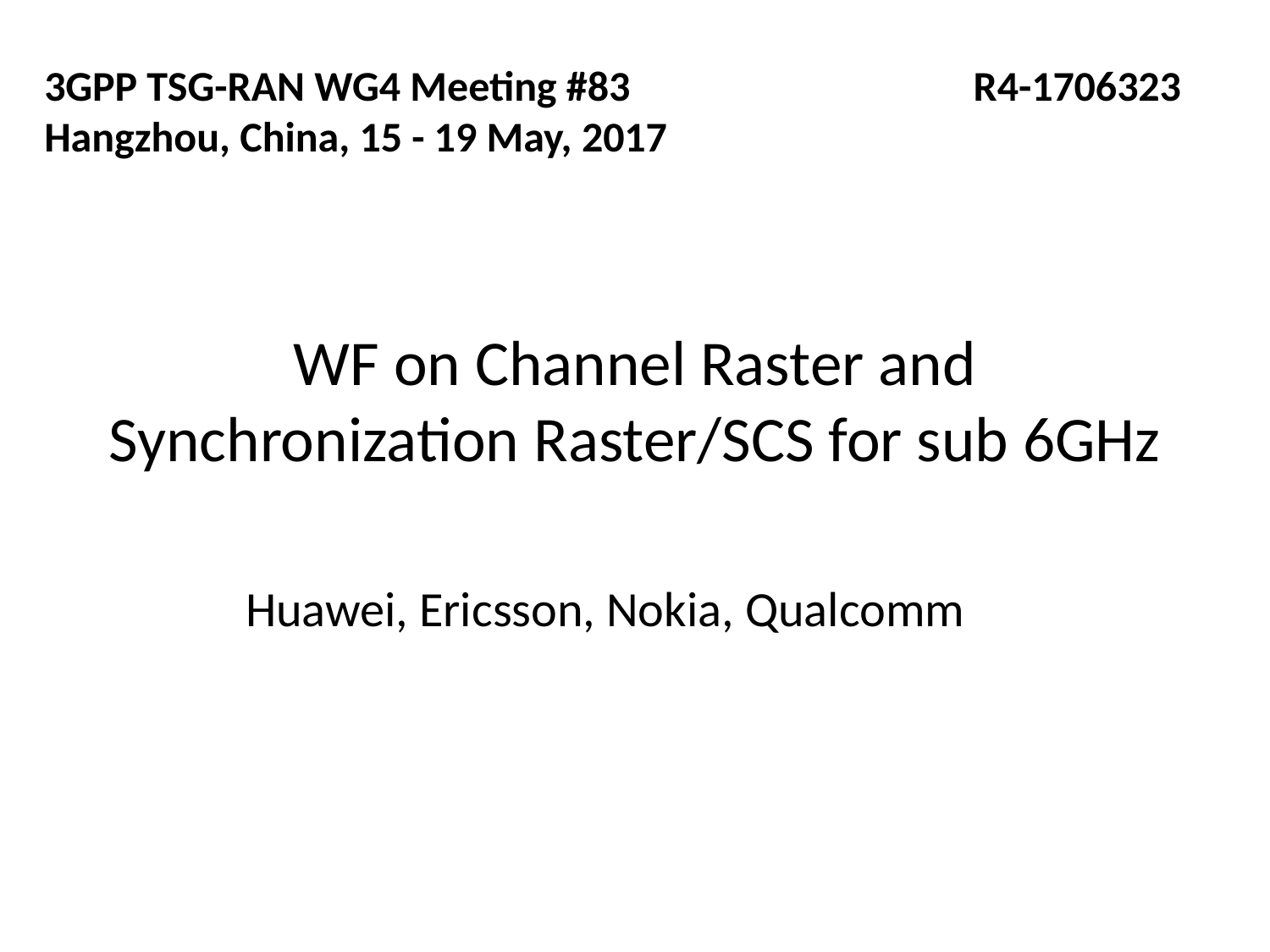

3GPP TSG-RAN WG4 Meeting #83                                    R4-1706323
Hangzhou, China, 15 - 19 May, 2017
# WF on Channel Raster and Synchronization Raster/SCS for sub 6GHz
Huawei, Ericsson, Nokia, Qualcomm